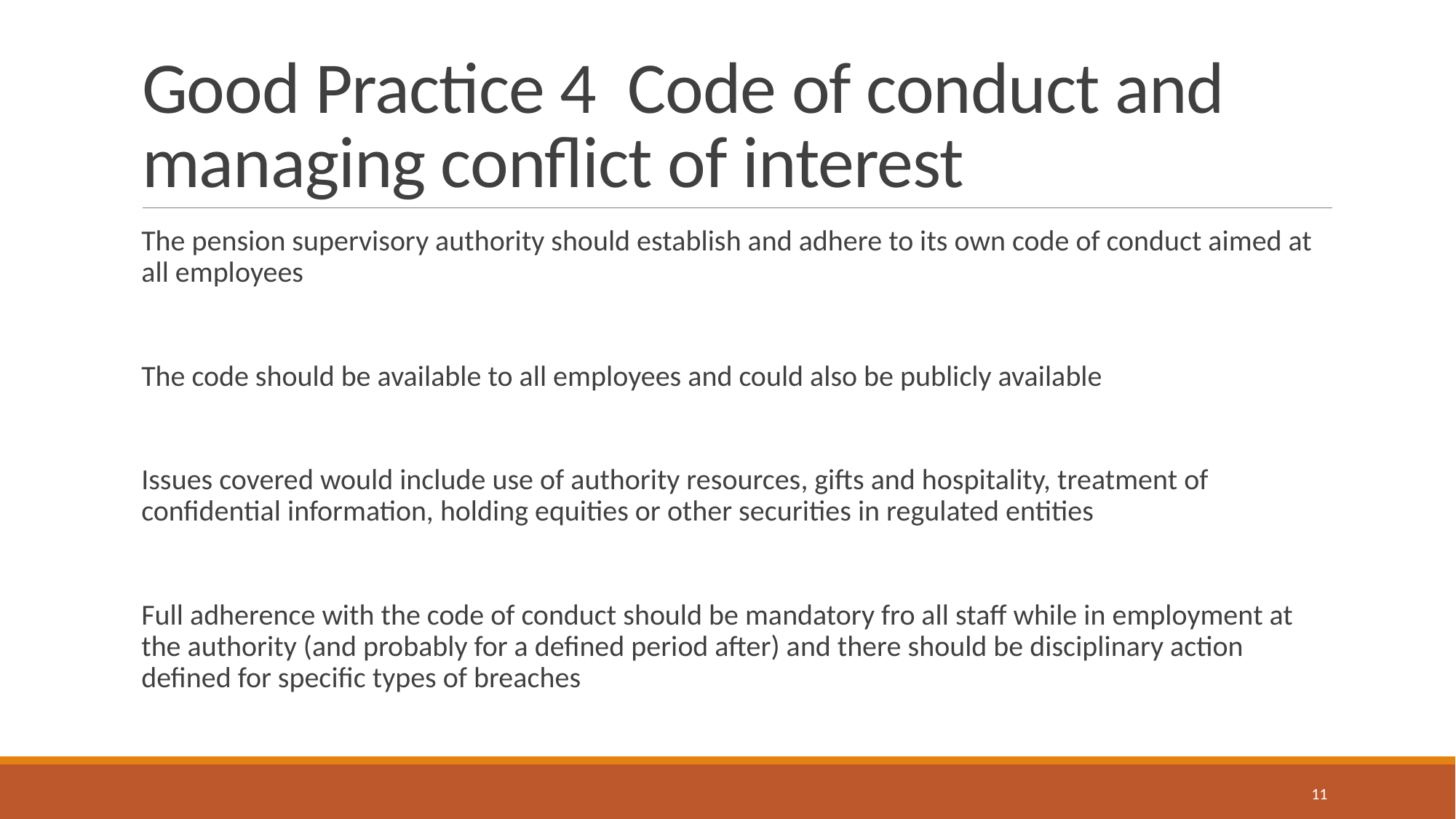

# Good Practice 4  Code of conduct and managing conflict of interest
The pension supervisory authority should establish and adhere to its own code of conduct aimed at all employees

The code should be available to all employees and could also be publicly available

Issues covered would include use of authority resources, gifts and hospitality, treatment of confidential information, holding equities or other securities in regulated entities

Full adherence with the code of conduct should be mandatory fro all staff while in employment at the authority (and probably for a defined period after) and there should be disciplinary action defined for specific types of breaches
11